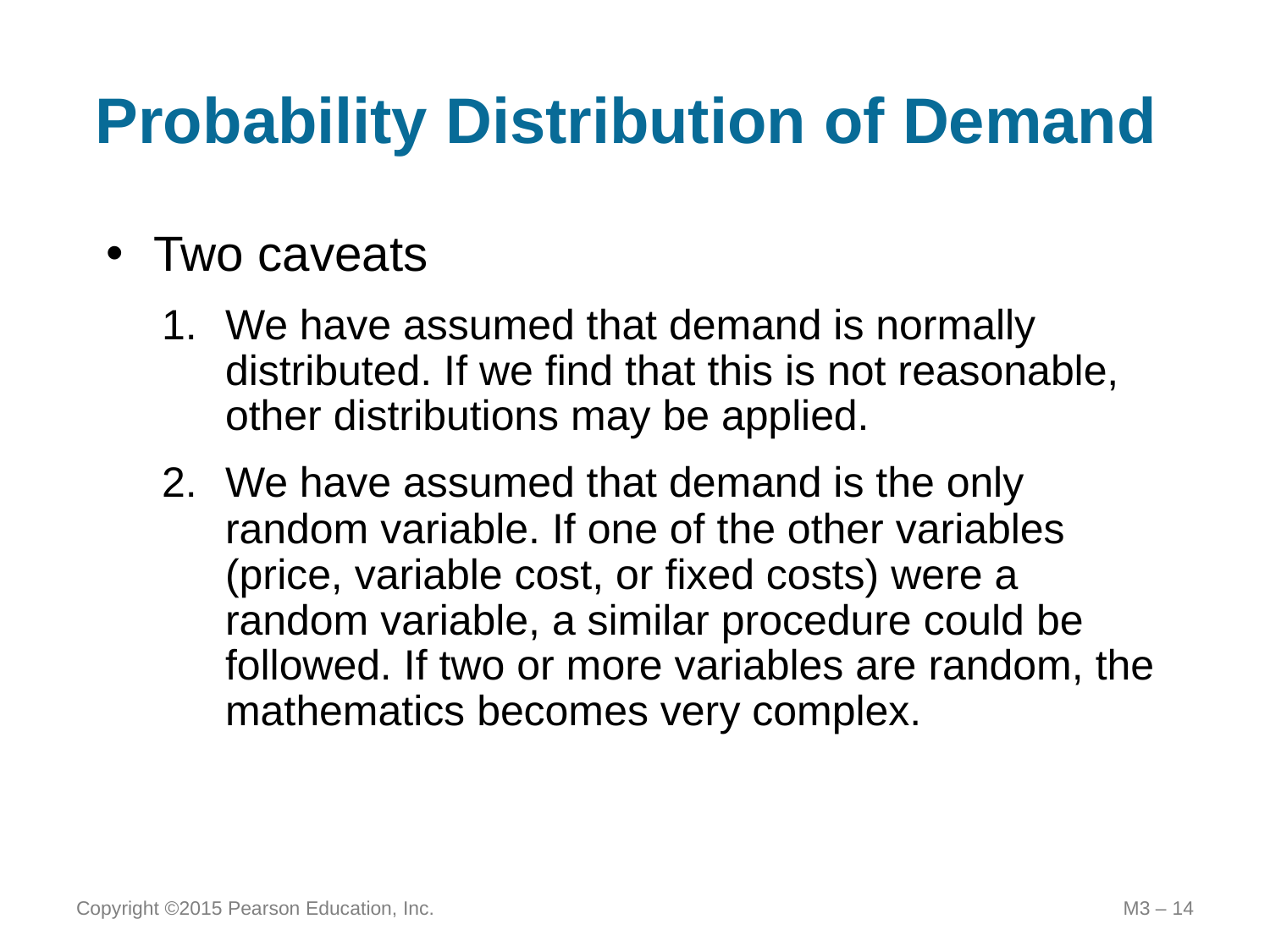

# Probability Distribution of Demand
Two caveats
We have assumed that demand is normally distributed. If we find that this is not reasonable, other distributions may be applied.
We have assumed that demand is the only random variable. If one of the other variables (price, variable cost, or fixed costs) were a random variable, a similar procedure could be followed. If two or more variables are random, the mathematics becomes very complex.
Copyright ©2015 Pearson Education, Inc.
M3 – 14